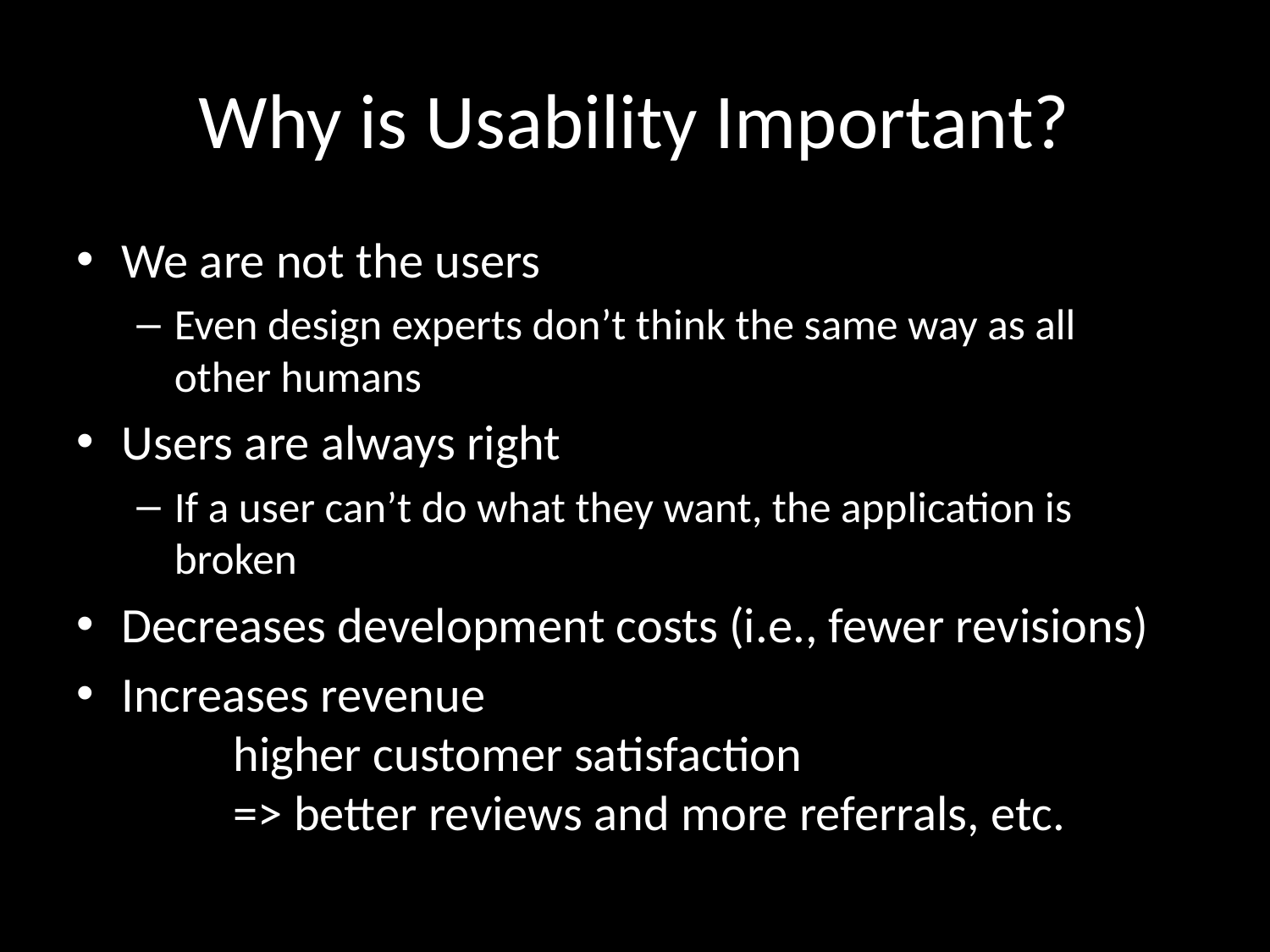

# Why is Usability Important?
We are not the users
Even design experts don’t think the same way as all other humans
Users are always right
If a user can’t do what they want, the application is broken
Decreases development costs (i.e., fewer revisions)
Increases revenue
	higher customer satisfaction
	=> better reviews and more referrals, etc.